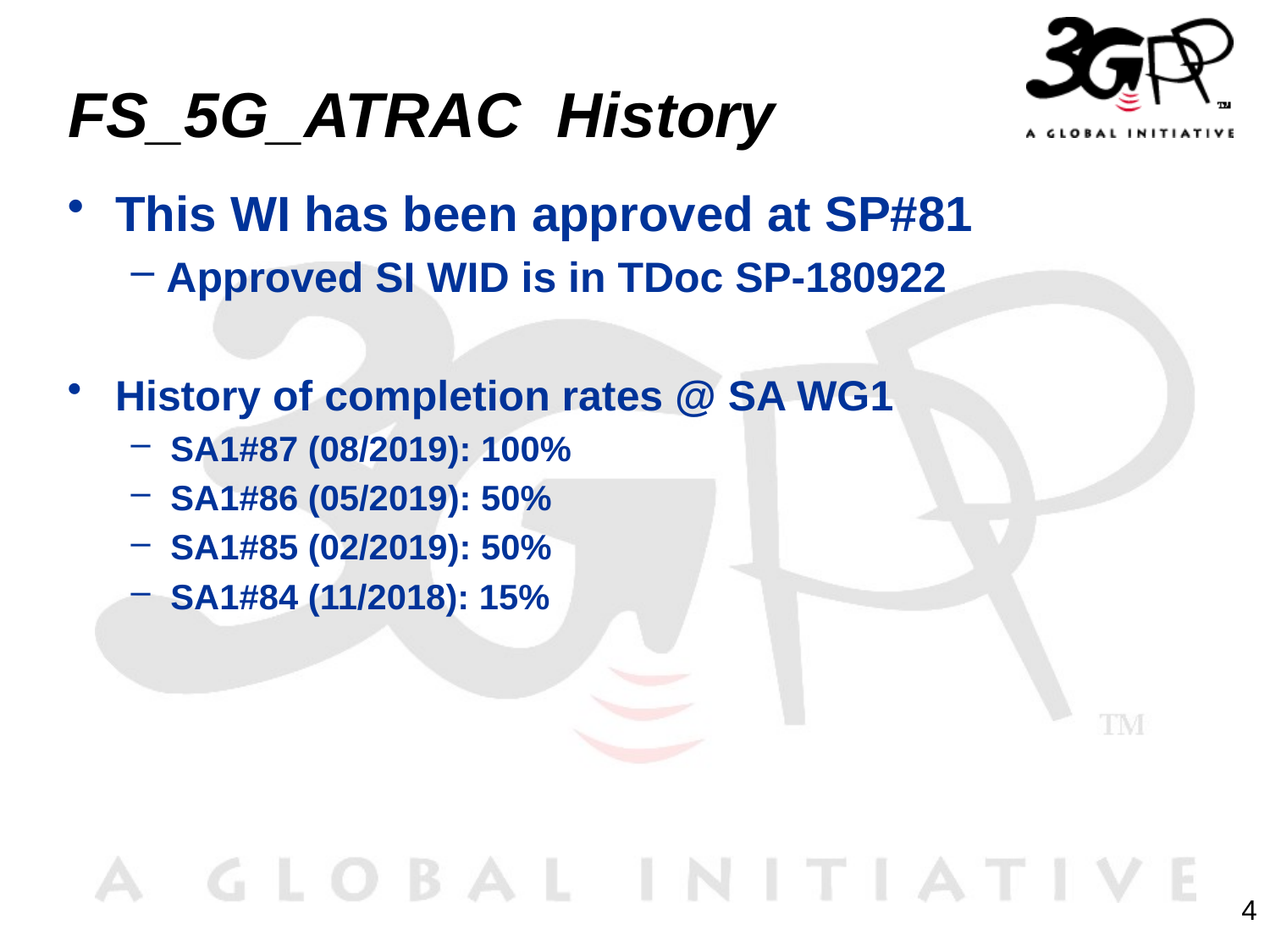

# FS_5G_ATRAC  History
This WI has been approved at SP#81
 Approved SI WID is in TDoc SP-180922

History of completion rates @ SA WG1
SA1#87 (08/2019): 100%
SA1#86 (05/2019): 50%
SA1#85 (02/2019): 50%
SA1#84 (11/2018): 15%
4